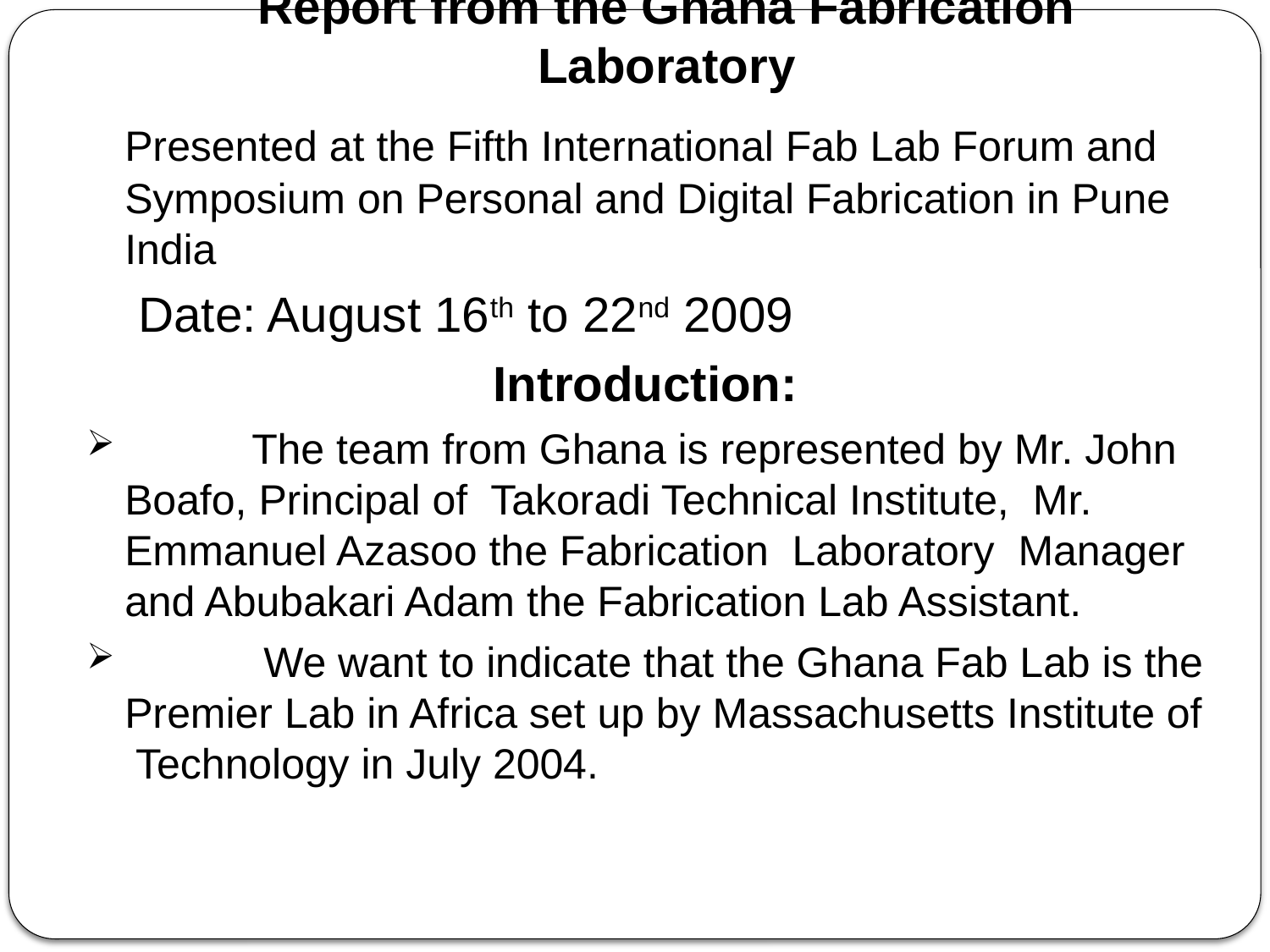

# Report from the Ghana Fabrication Laboratory
	Presented at the Fifth International Fab Lab Forum and Symposium on Personal and Digital Fabrication in Pune India
	 Date: August 16th to 22nd 2009
Introduction:
 	The team from Ghana is represented by Mr. John Boafo, Principal of  Takoradi Technical Institute,  Mr. Emmanuel Azasoo the Fabrication  Laboratory  Manager and Abubakari Adam the Fabrication Lab Assistant.
 	 We want to indicate that the Ghana Fab Lab is the Premier Lab in Africa set up by Massachusetts Institute of  Technology in July 2004.